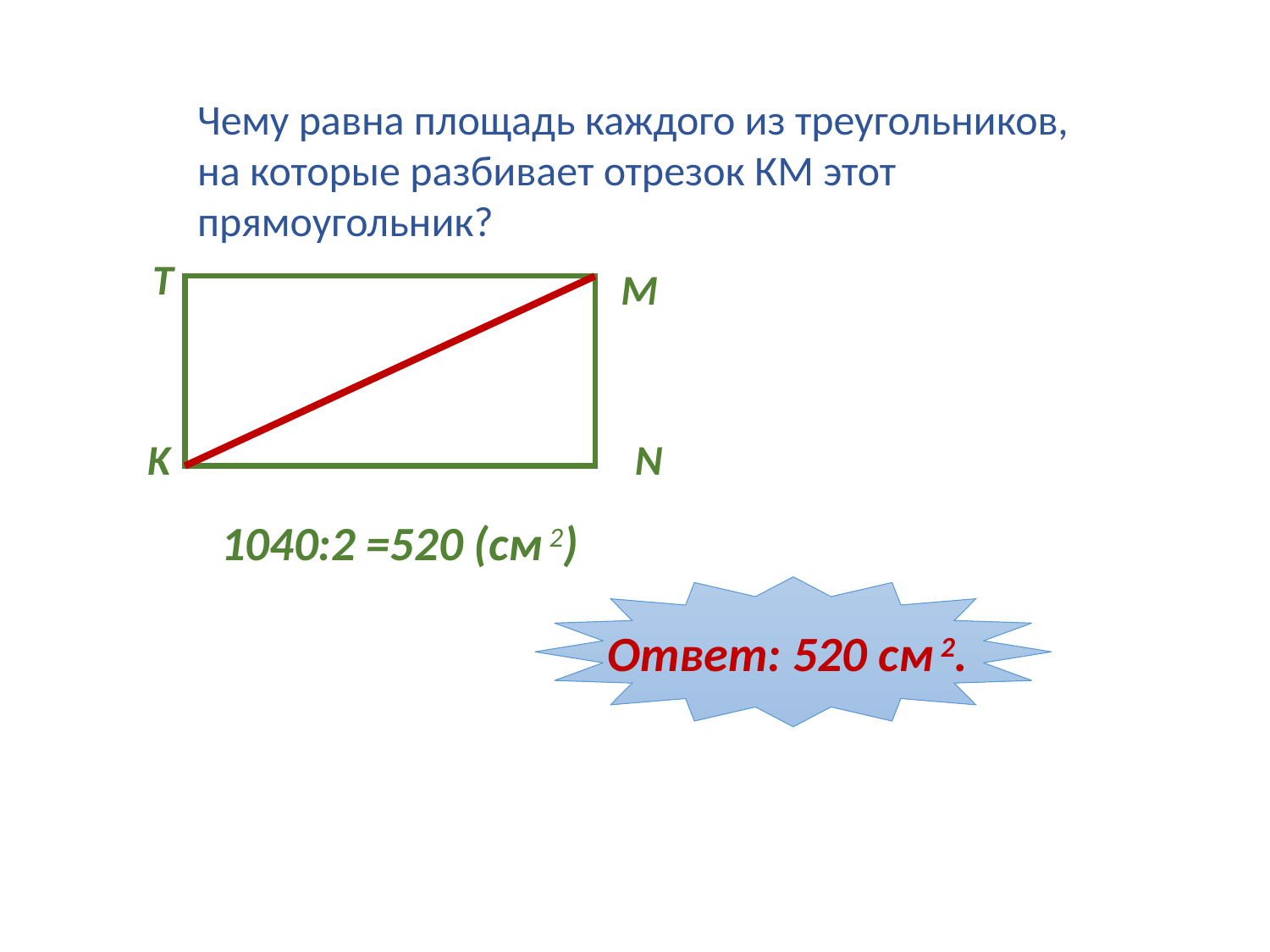

Чему равна площадь каждого из треугольников, на которые разбивает отрезок КМ этот прямоугольник?
T
M

K
N
1040:2 =520 (см 2)
Ответ: 520 см 2.